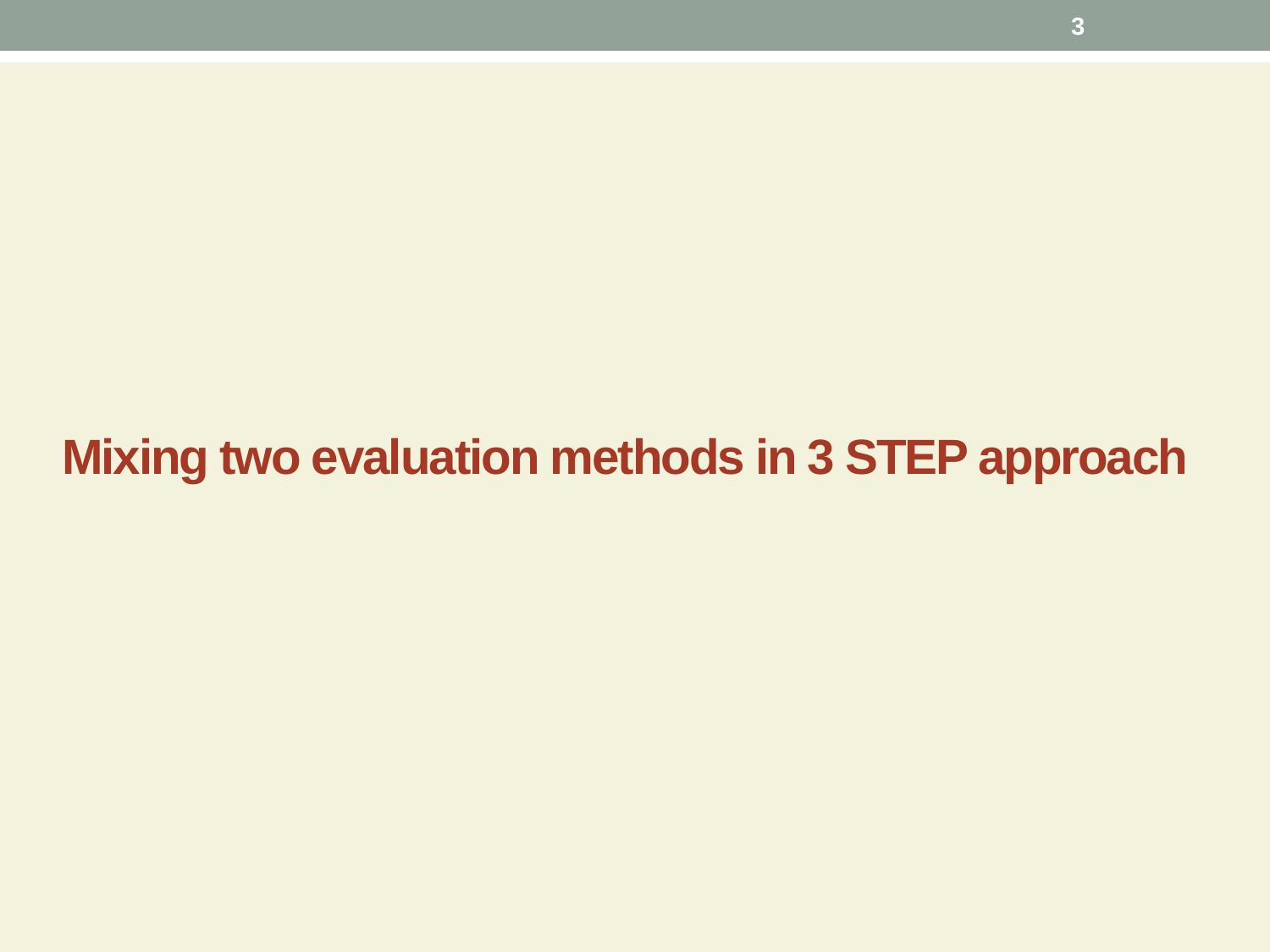

3
# Mixing two evaluation methods in 3 STEP approach